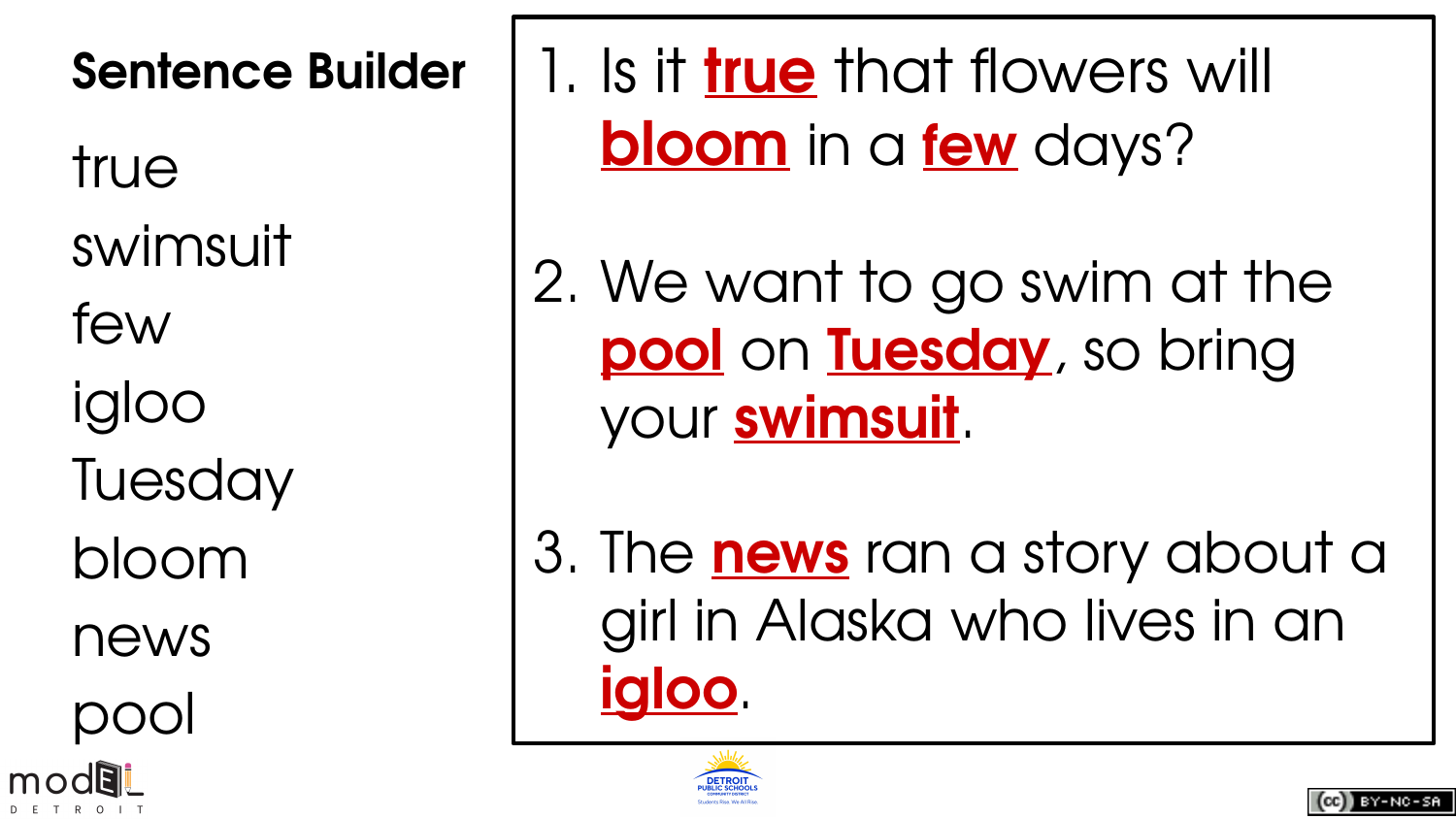

Is it true that flowers will bloom in a few days?

We want to go swim at the pool on Tuesday, so bring your swimsuit.

The news ran a story about a girl in Alaska who lives in an igloo.

Sentence Builder
true
swimsuit
few
igloo
Tuesday
bloom
news
pool